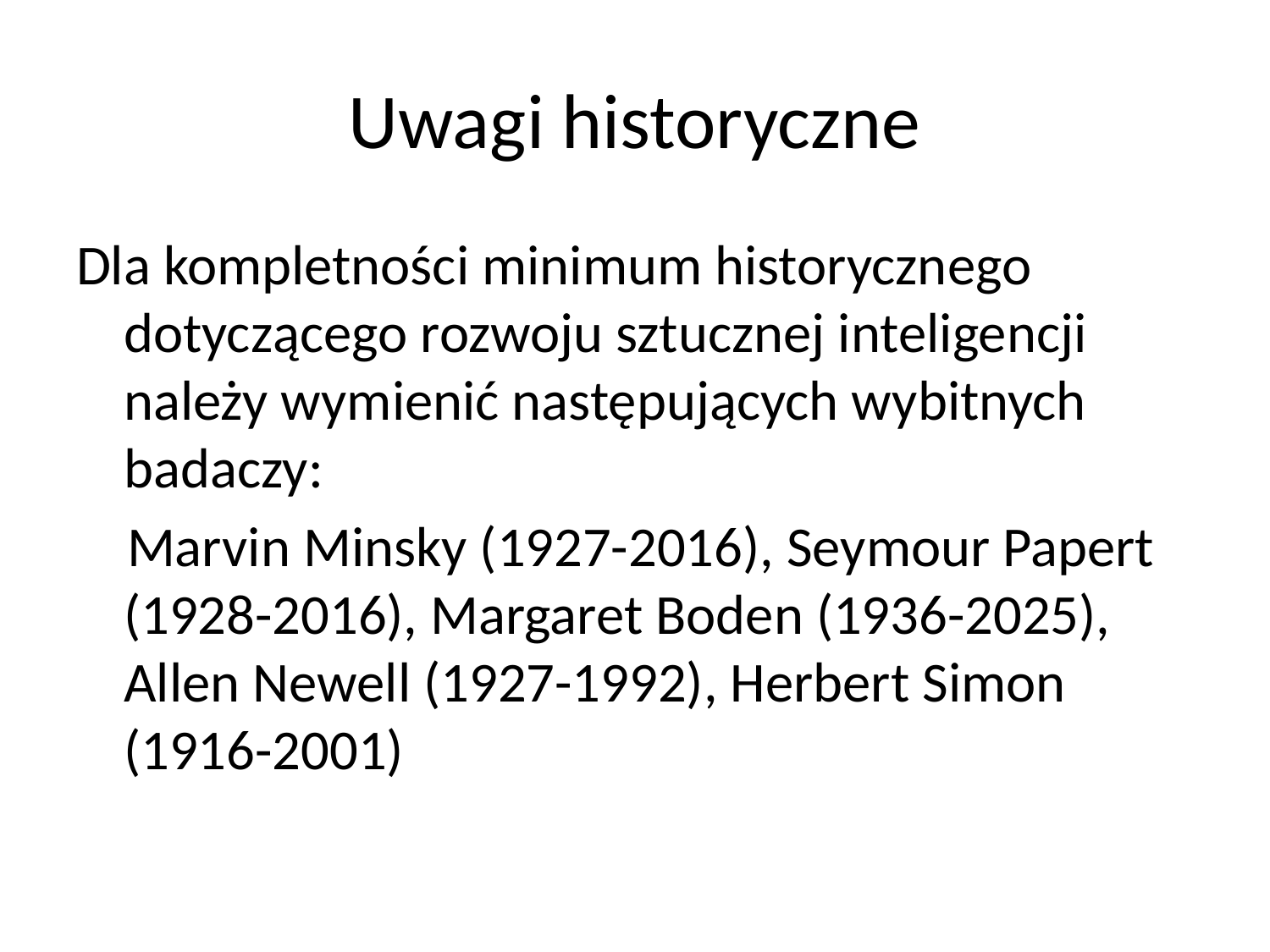

# Uwagi historyczne
Dla kompletności minimum historycznego dotyczącego rozwoju sztucznej inteligencji należy wymienić następujących wybitnych badaczy:
    Marvin Minsky (1927-2016), Seymour Papert (1928-2016), Margaret Boden (1936-2025), Allen Newell (1927-1992), Herbert Simon (1916-2001)